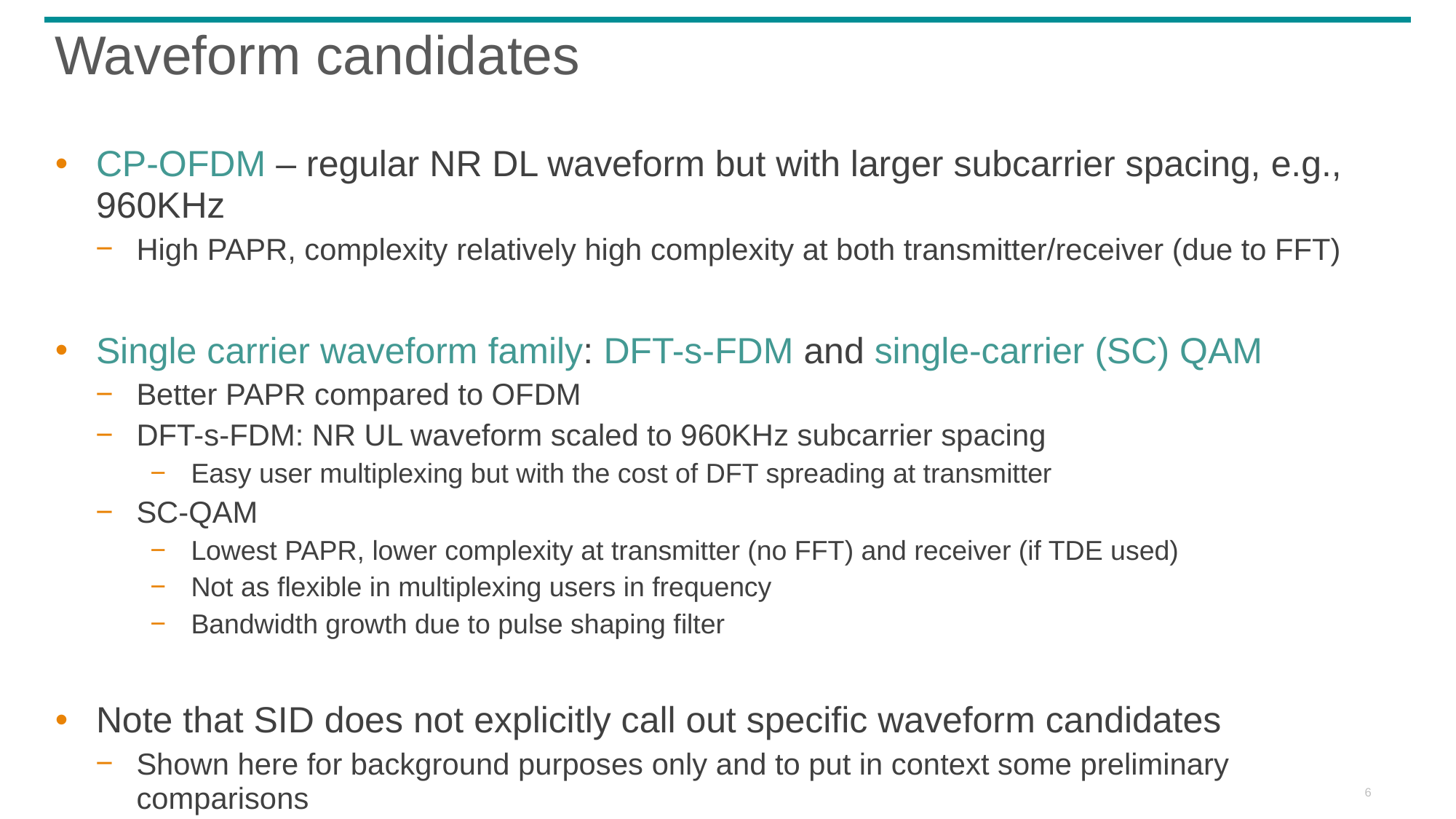

# Waveform candidates

CP-OFDM – regular NR DL waveform but with larger subcarrier spacing, e.g., 960KHz
High PAPR, complexity relatively high complexity at both transmitter/receiver (due to FFT)

Single carrier waveform family: DFT-s-FDM and single-carrier (SC) QAM
Better PAPR compared to OFDM
DFT-s-FDM: NR UL waveform scaled to 960KHz subcarrier spacing
Easy user multiplexing but with the cost of DFT spreading at transmitter
SC-QAM
Lowest PAPR, lower complexity at transmitter (no FFT) and receiver (if TDE used)
Not as flexible in multiplexing users in frequency
Bandwidth growth due to pulse shaping filter

Note that SID does not explicitly call out specific waveform candidates
Shown here for background purposes only and to put in context some preliminary comparisons